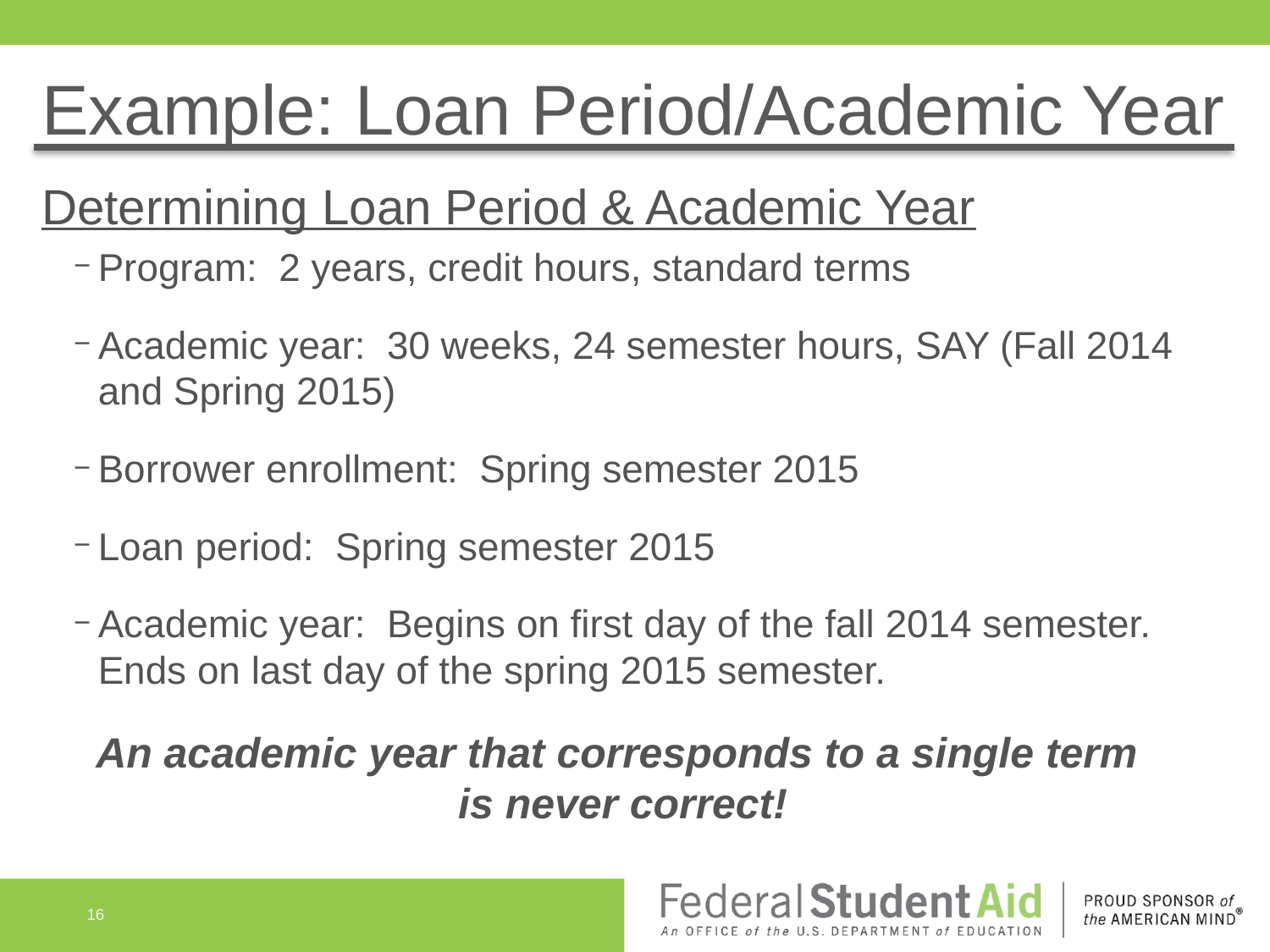

# Example: Loan Period/Academic Year
Determining Loan Period & Academic Year
Program:  2 years, credit hours, standard terms
Academic year:  30 weeks, 24 semester hours, SAY (Fall 2014 and Spring 2015)
Borrower enrollment:  Spring semester 2015
Loan period:  Spring semester 2015
Academic year:  Begins on first day of the fall 2014 semester.  Ends on last day of the spring 2015 semester.
An academic year that corresponds to a single term
is never correct!
16